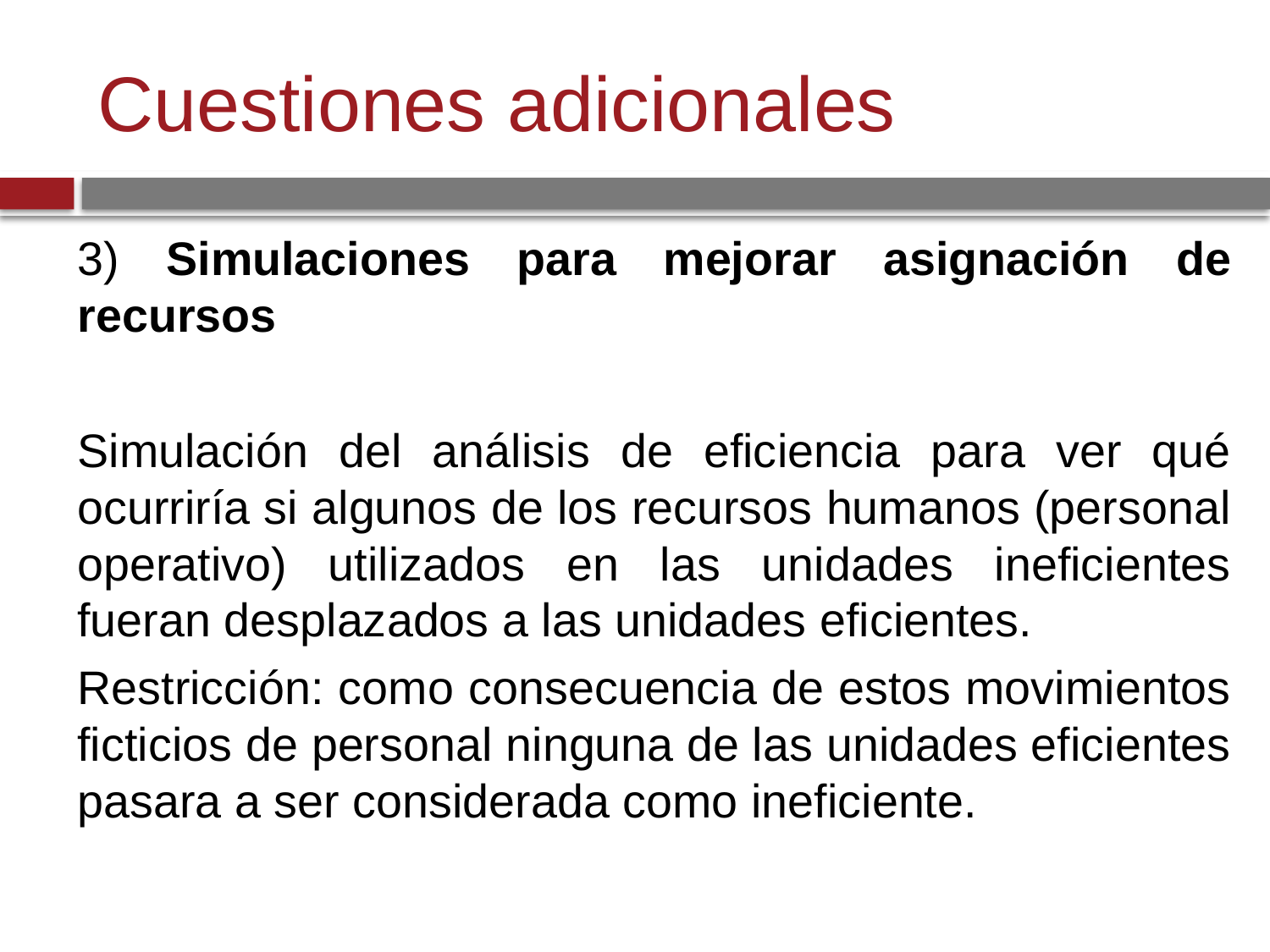

# Cuestiones adicionales
3) Simulaciones para mejorar asignación de recursos

Simulación del análisis de eficiencia para ver qué ocurriría si algunos de los recursos humanos (personal operativo) utilizados en las unidades ineficientes fueran desplazados a las unidades eficientes.
Restricción: como consecuencia de estos movimientos ficticios de personal ninguna de las unidades eficientes pasara a ser considerada como ineficiente.